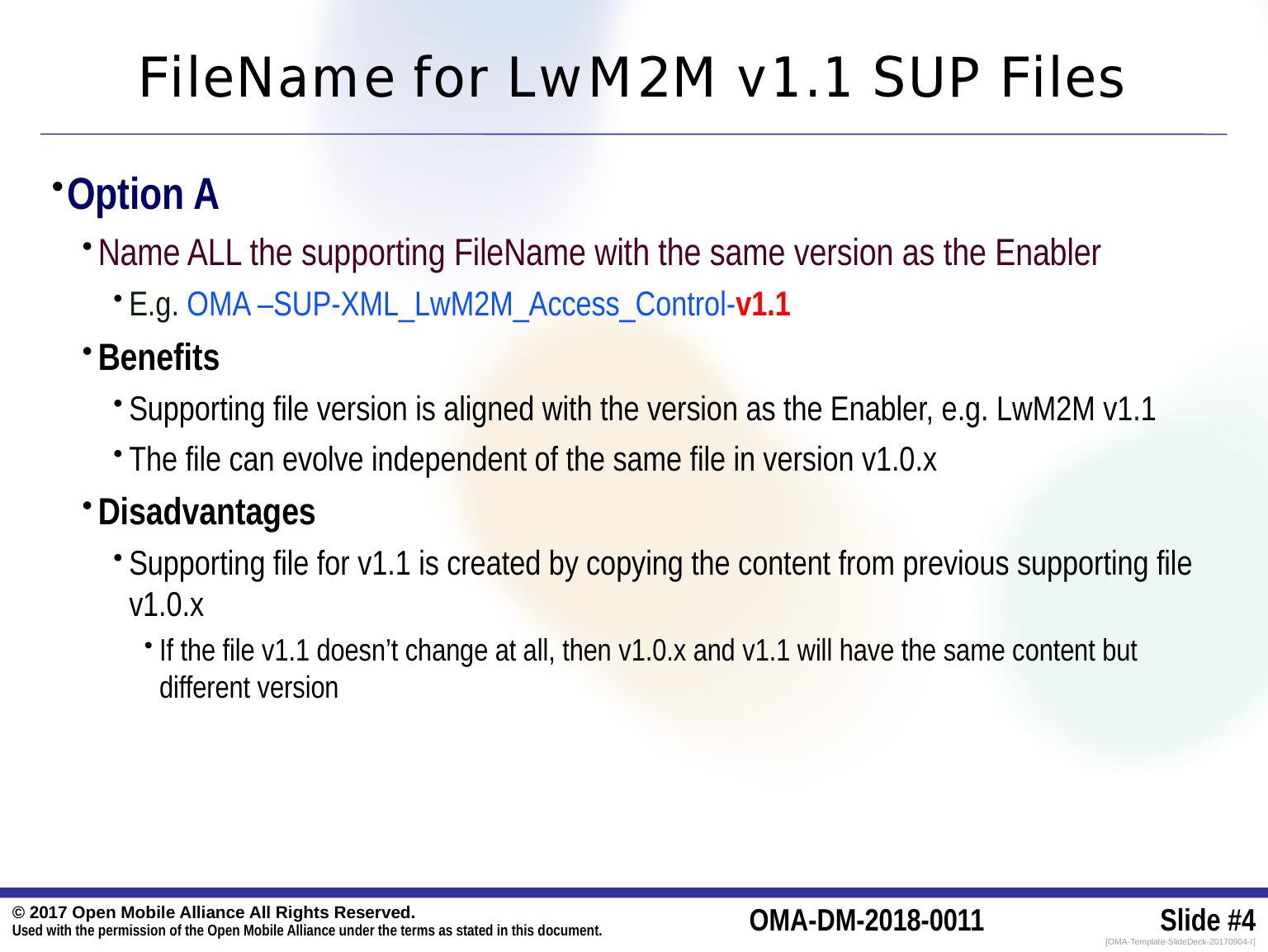

# FileName for LwM2M v1.1 SUP Files
Option A
Name ALL the supporting FileName with the same version as the Enabler
E.g. OMA –SUP-XML_LwM2M_Access_Control-v1.1
Benefits
Supporting file version is aligned with the version as the Enabler, e.g. LwM2M v1.1
The file can evolve independent of the same file in version v1.0.x
Disadvantages
Supporting file for v1.1 is created by copying the content from previous supporting file v1.0.x
If the file v1.1 doesn’t change at all, then v1.0.x and v1.1 will have the same content but different version